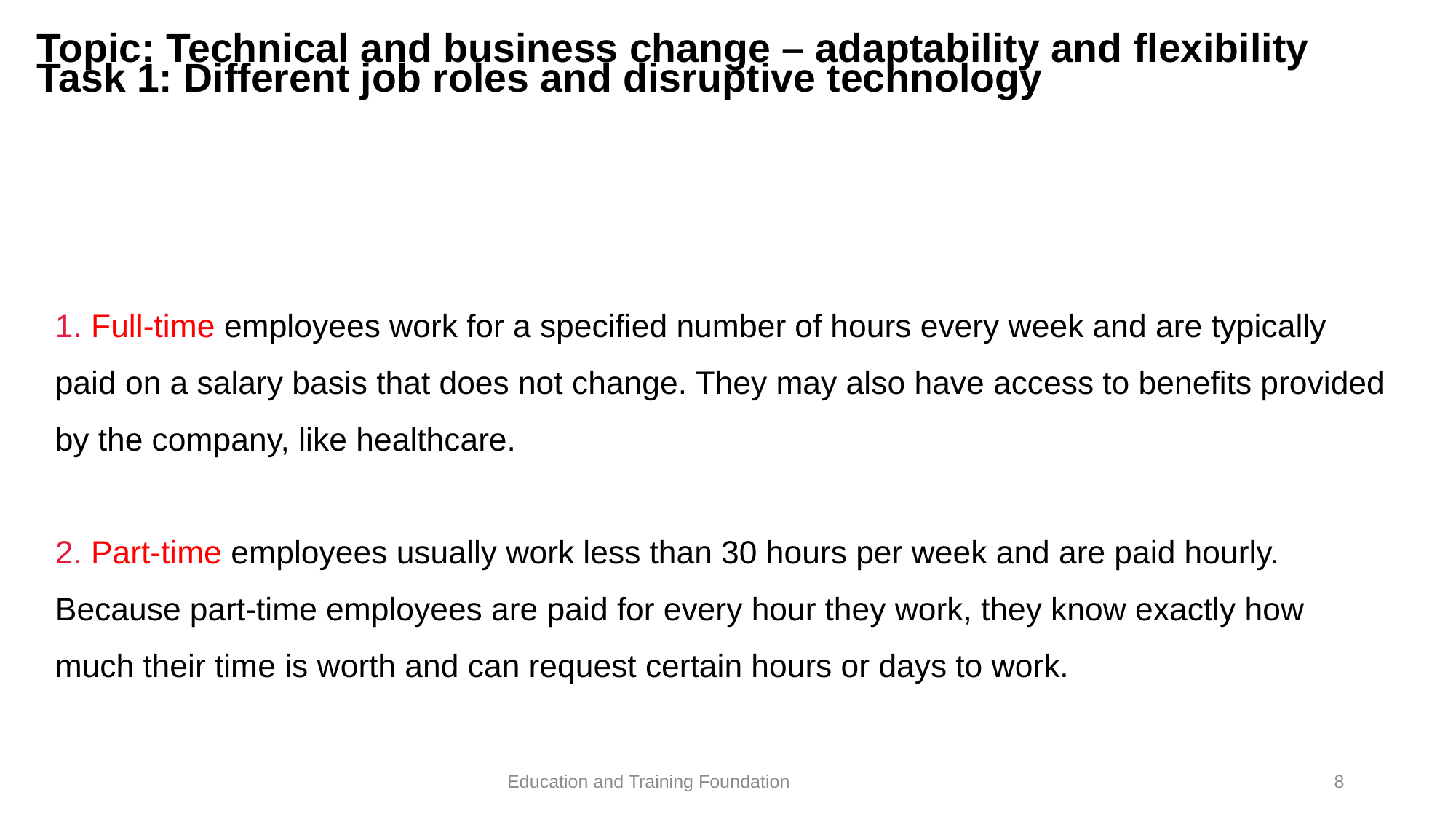

Topic: Technical and business change – adaptability and flexibility
Task 1: Different job roles and disruptive technology
# There are seven different types of ways to work:
1. Full-time employees work for a specified number of hours every week and are typically paid on a salary basis that does not change. They may also have access to benefits provided by the company, like healthcare.

2. Part-time employees usually work less than 30 hours per week and are paid hourly. Because part-time employees are paid for every hour they work, they know exactly how much their time is worth and can request certain hours or days to work.
8
Education and Training Foundation